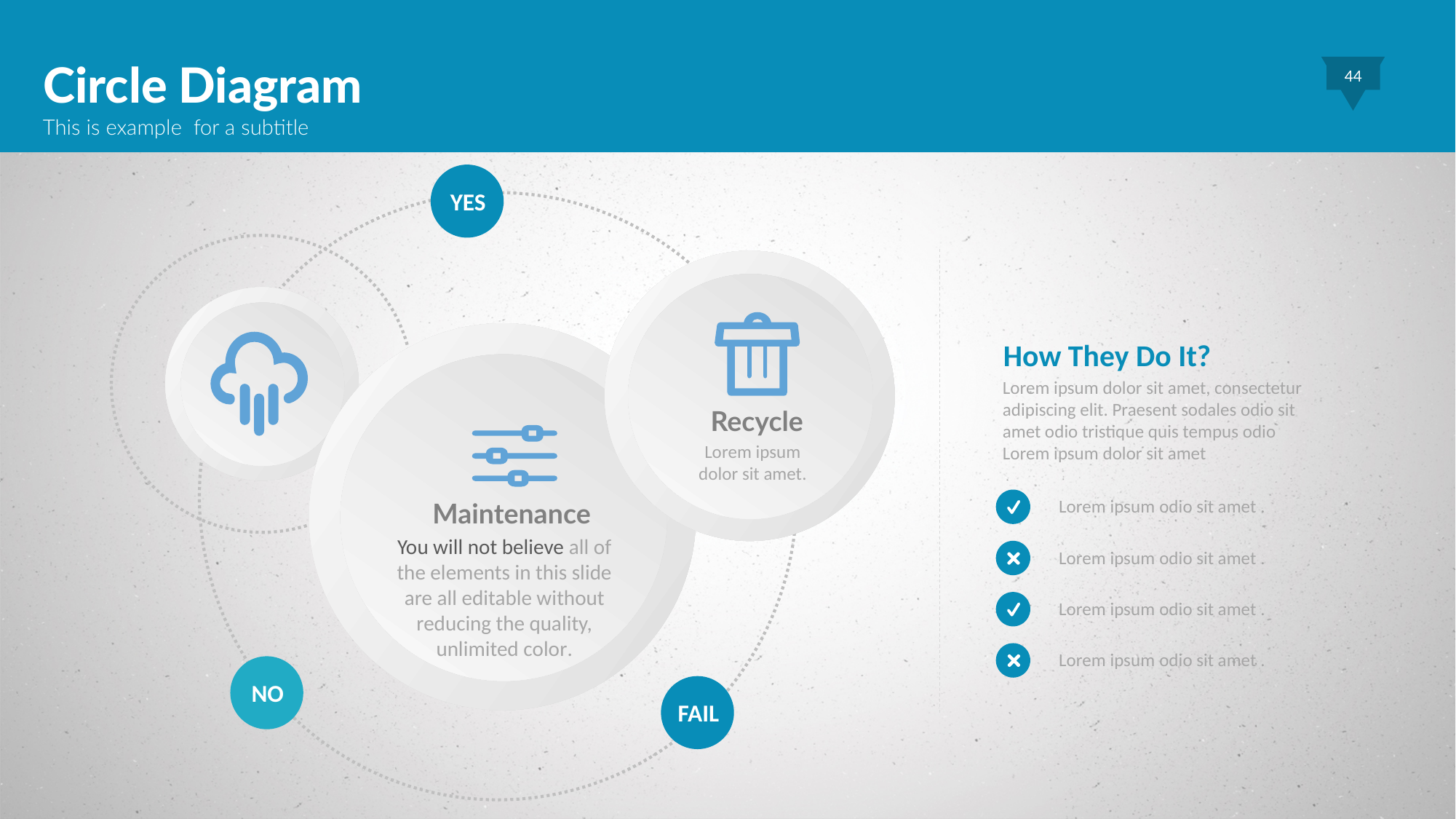

Circle Diagram
This is example  for a subtitle

44

YES

How They Do It?
Lorem ipsum dolor sit amet, consectetur adipiscing elit. Praesent sodales odio sit amet odio tristique quis tempus odio Lorem ipsum dolor sit amet

Lorem ipsum odio sit amet .

Lorem ipsum odio sit amet .

Lorem ipsum odio sit amet .

Lorem ipsum odio sit amet .

Recycle

Lorem ipsum dolor sit amet.
Maintenance
You will not believe all of the elements in this slide are all editable without reducing the quality, unlimited color.

NO

FAIL